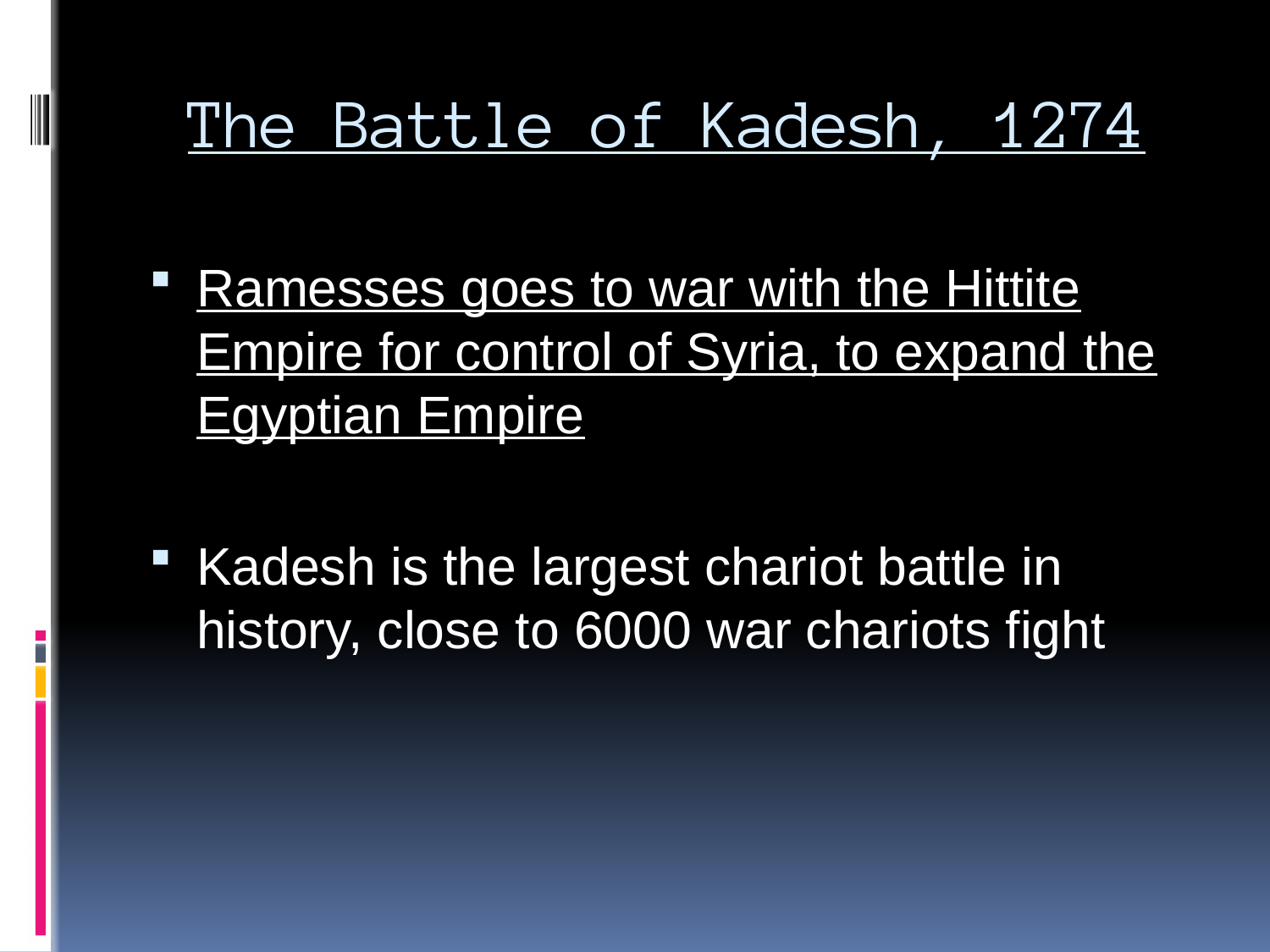

# The Battle of Kadesh, 1274
Ramesses goes to war with the Hittite Empire for control of Syria, to expand the Egyptian Empire

Kadesh is the largest chariot battle in history, close to 6000 war chariots fight